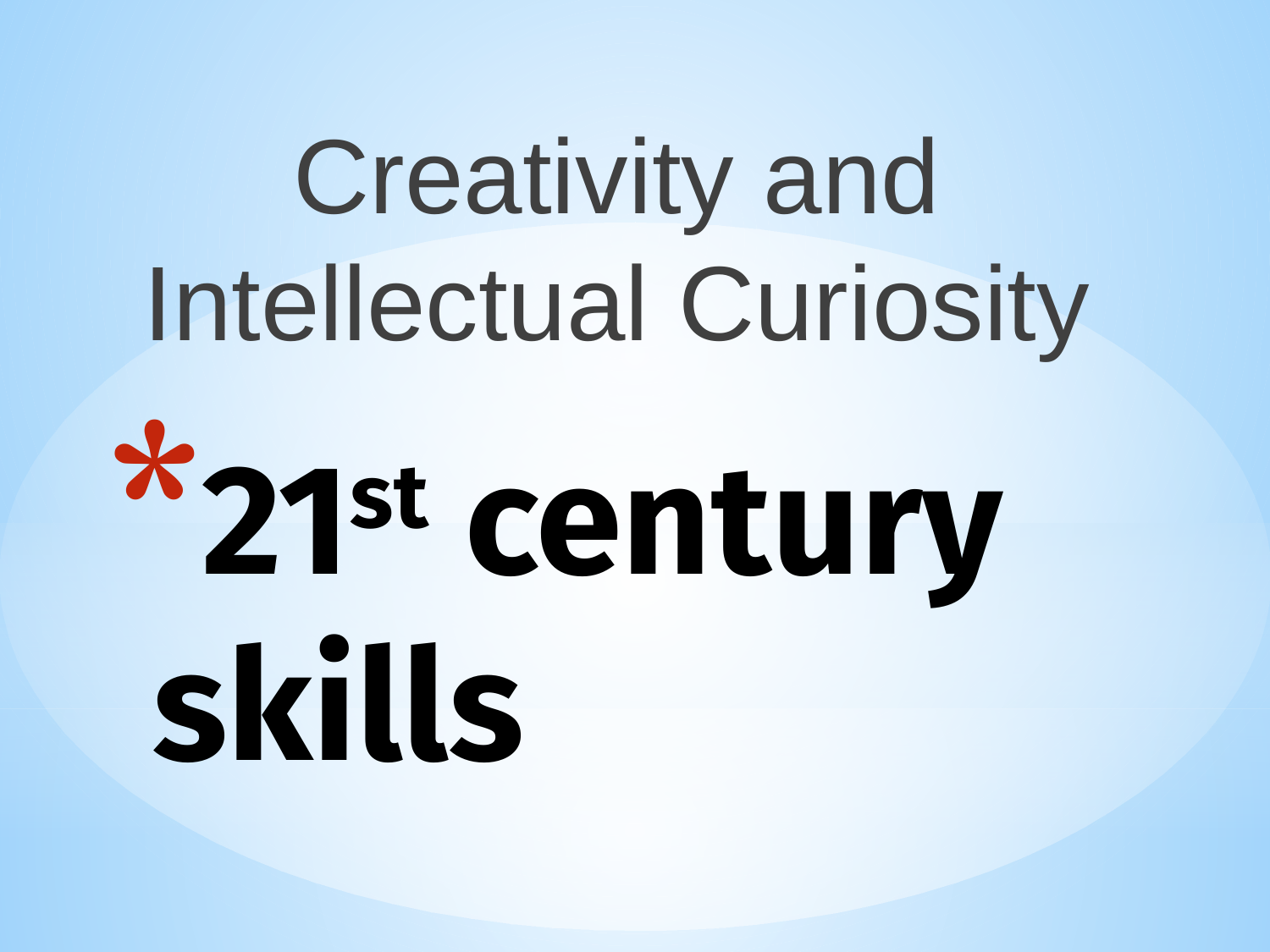

Creativity and Intellectual Curiosity
# 21st century skills